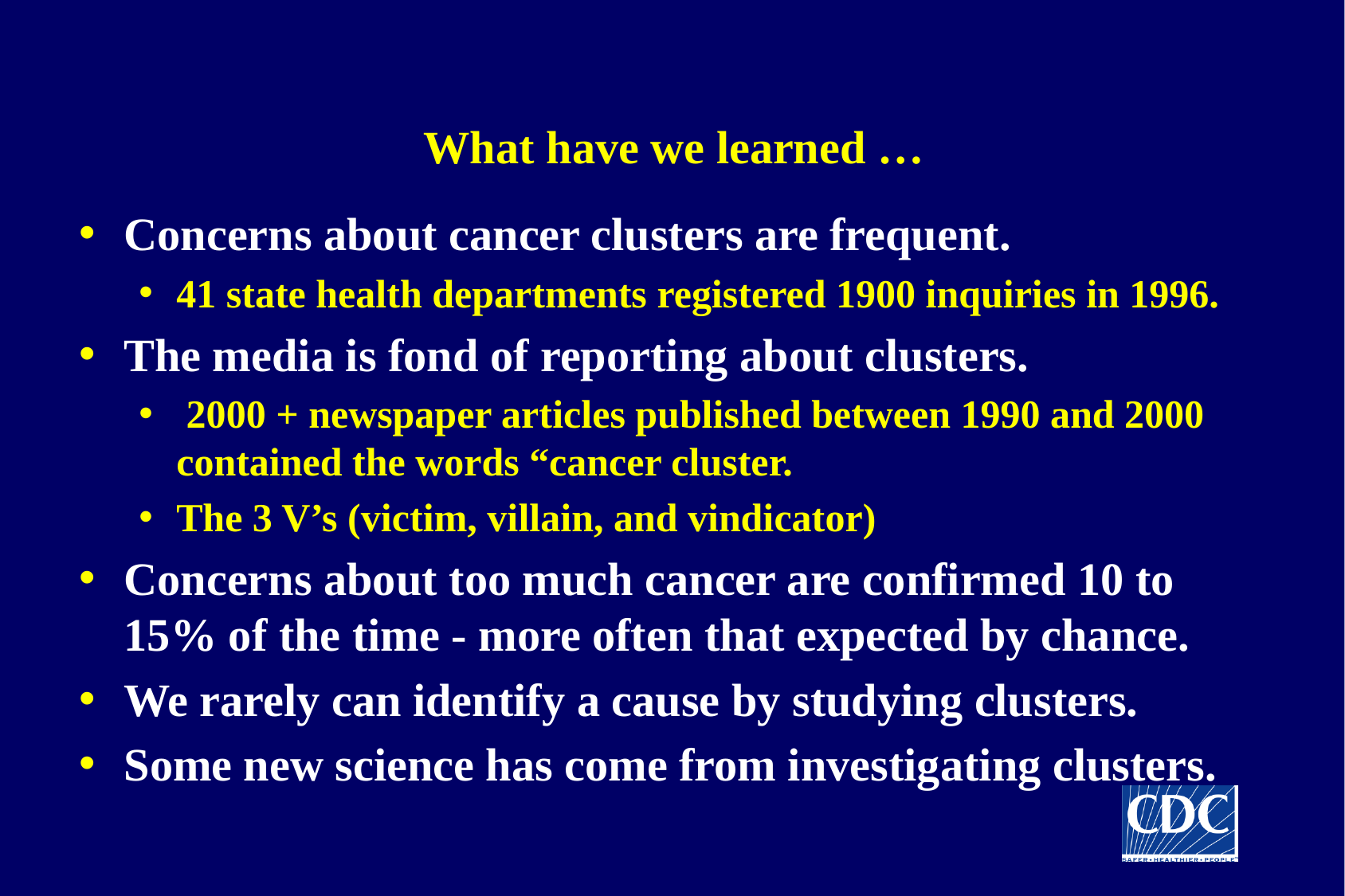

# What have we learned …
Concerns about cancer clusters are frequent.
41 state health departments registered 1900 inquiries in 1996.
The media is fond of reporting about clusters.
 2000 + newspaper articles published between 1990 and 2000 contained the words “cancer cluster.
The 3 V’s (victim, villain, and vindicator)
Concerns about too much cancer are confirmed 10 to 15% of the time - more often that expected by chance.
We rarely can identify a cause by studying clusters.
Some new science has come from investigating clusters.